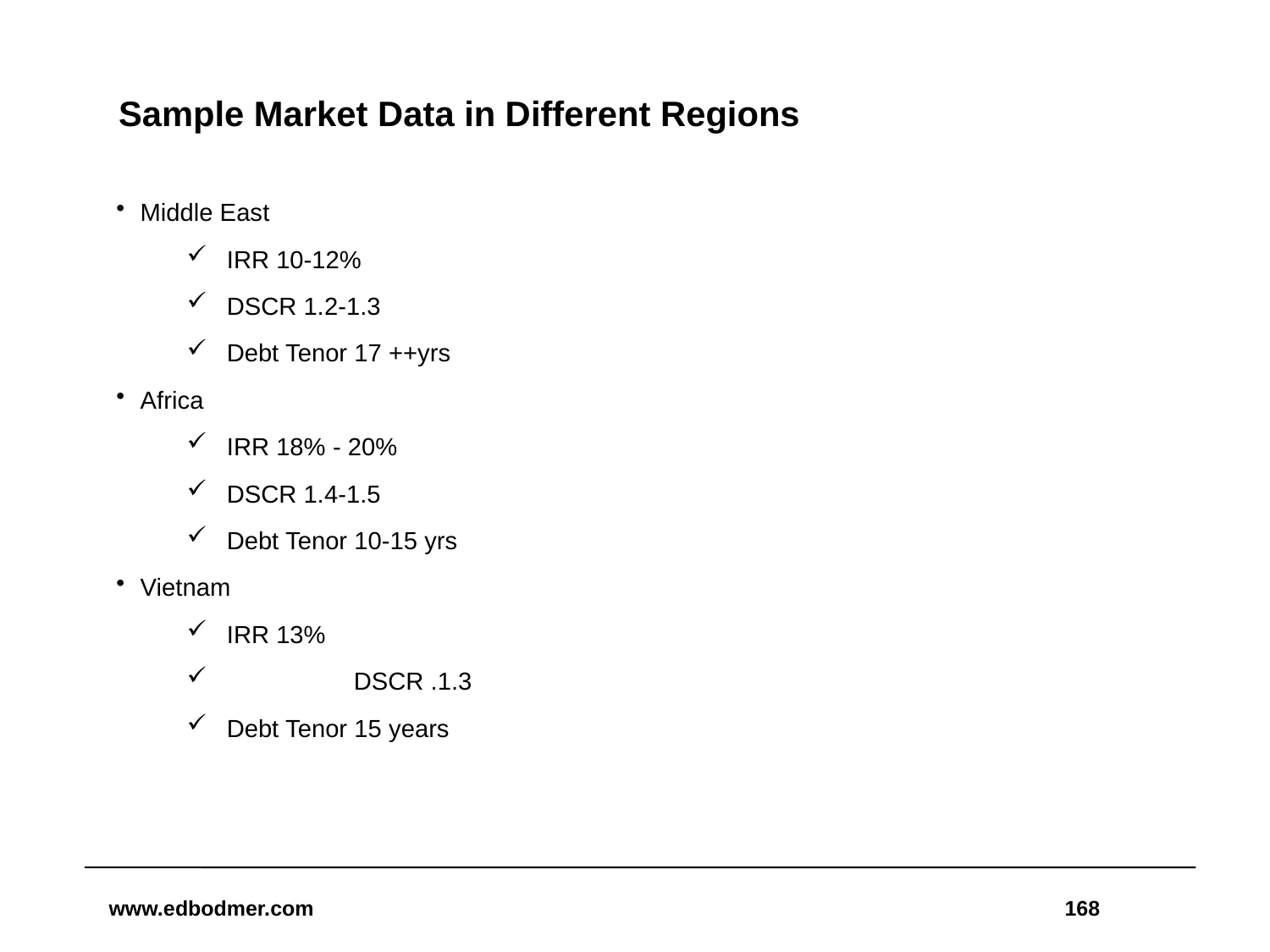

# Sample Market Data in Different Regions
Middle East
IRR 10-12%
DSCR 1.2-1.3
Debt Tenor 17 ++yrs
Africa
IRR 18% - 20%
DSCR 1.4-1.5
Debt Tenor 10-15 yrs
Vietnam
IRR 13%
	DSCR .1.3
Debt Tenor 15 years